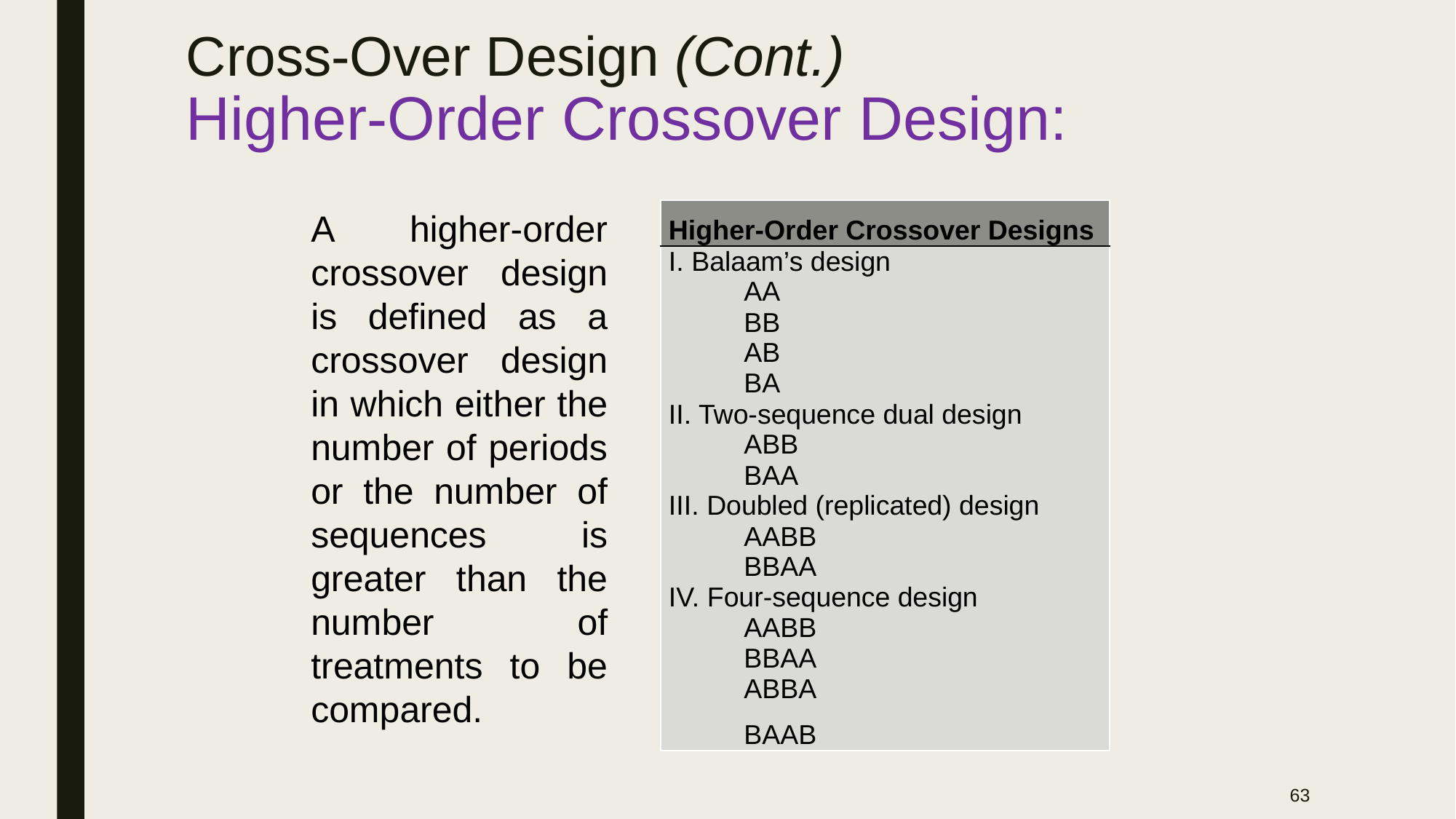

# Cross-Over Design (Cont.) Higher-Order Crossover Design:
| Higher-Order Crossover Designs |
| --- |
| I. Balaam’s design AA BB AB BA II. Two-sequence dual design ABB BAA III. Doubled (replicated) design AABB BBAA IV. Four-sequence design AABB BBAA ABBA BAAB |
A higher-order crossover design is defined as a crossover design in which either the number of periods or the number of sequences is greater than the number of treatments to be compared.
63